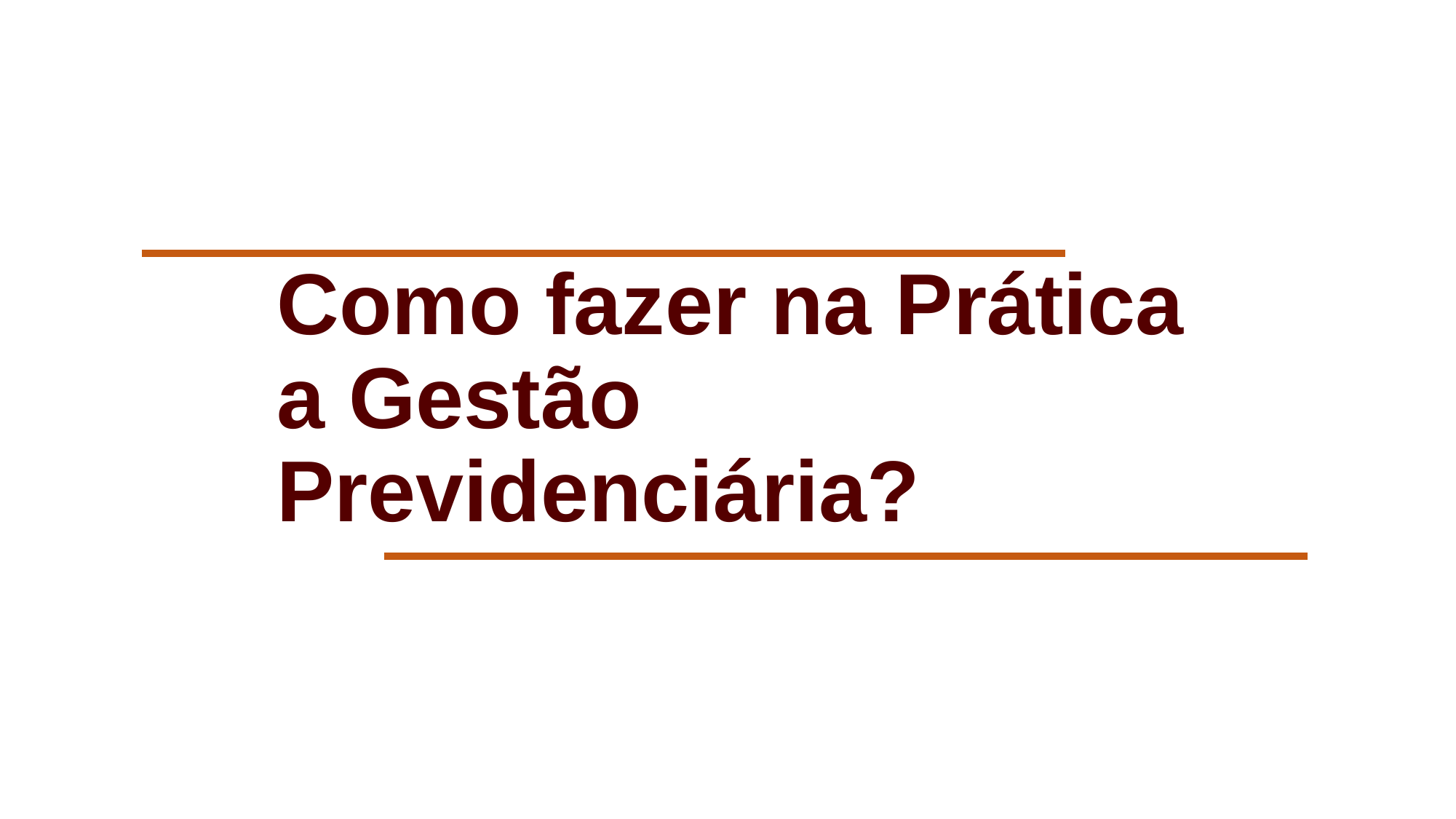

# Como fazer na Prática a Gestão Previdenciária?